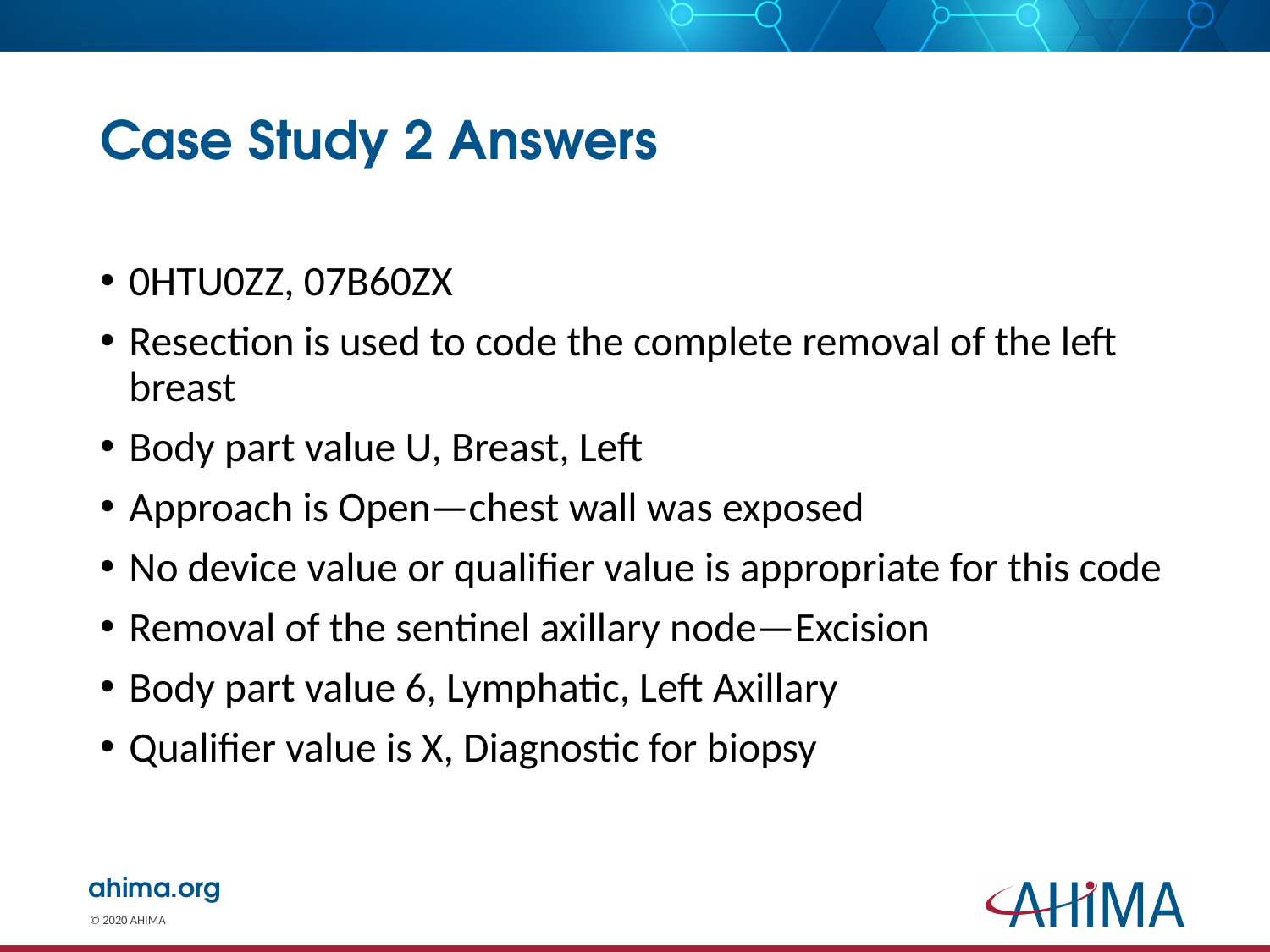

# Case Study 2 Answers
0HTU0ZZ, 07B60ZX
Resection is used to code the complete removal of the left breast
Body part value U, Breast, Left
Approach is Open—chest wall was exposed
No device value or qualifier value is appropriate for this code
Removal of the sentinel axillary node—Excision
Body part value 6, Lymphatic, Left Axillary
Qualifier value is X, Diagnostic for biopsy